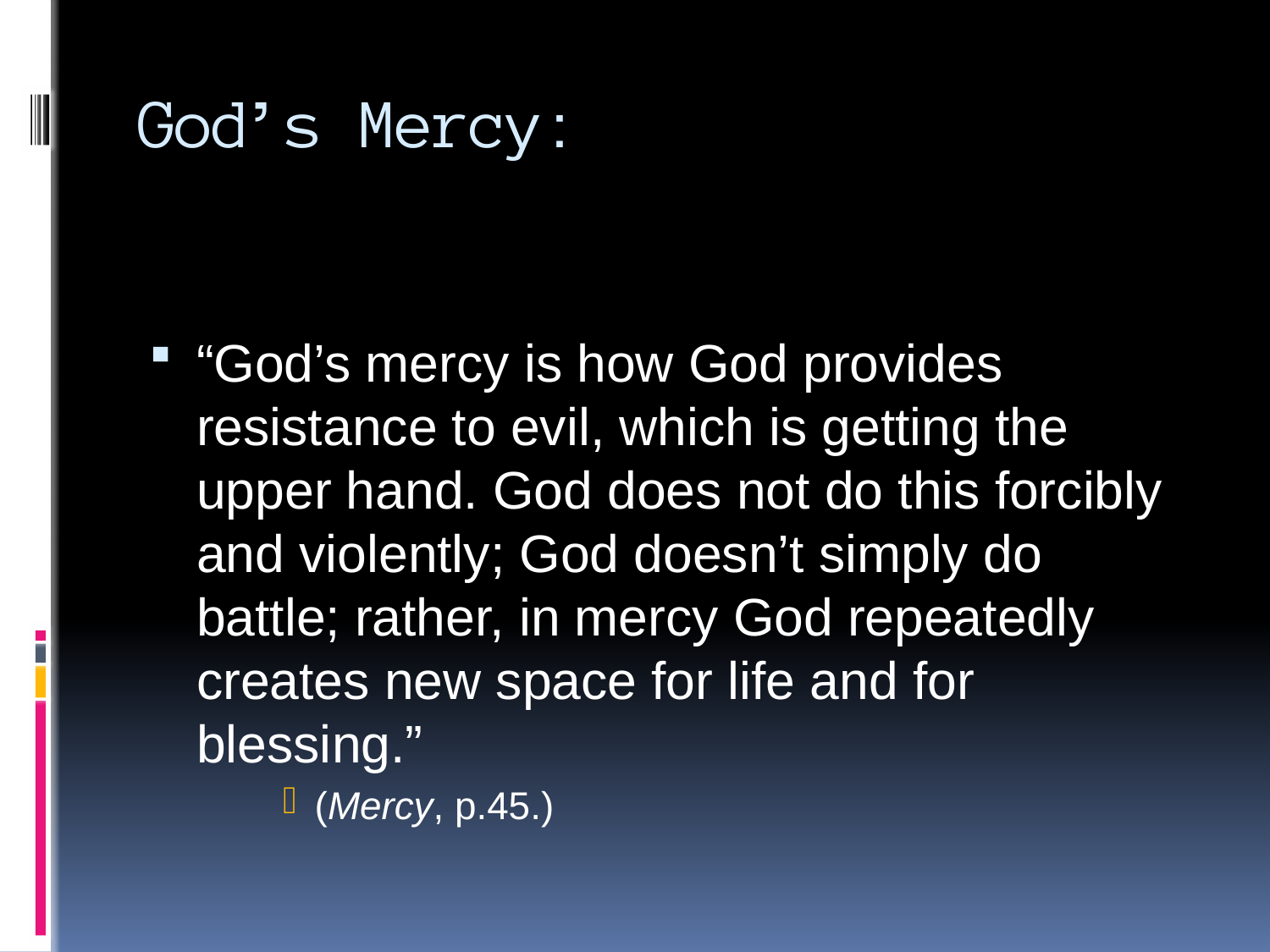

# God’s Mercy:

“God’s mercy is how God provides resistance to evil, which is getting the upper hand. God does not do this forcibly and violently; God doesn’t simply do battle; rather, in mercy God repeatedly creates new space for life and for blessing.”
(Mercy, p.45.)